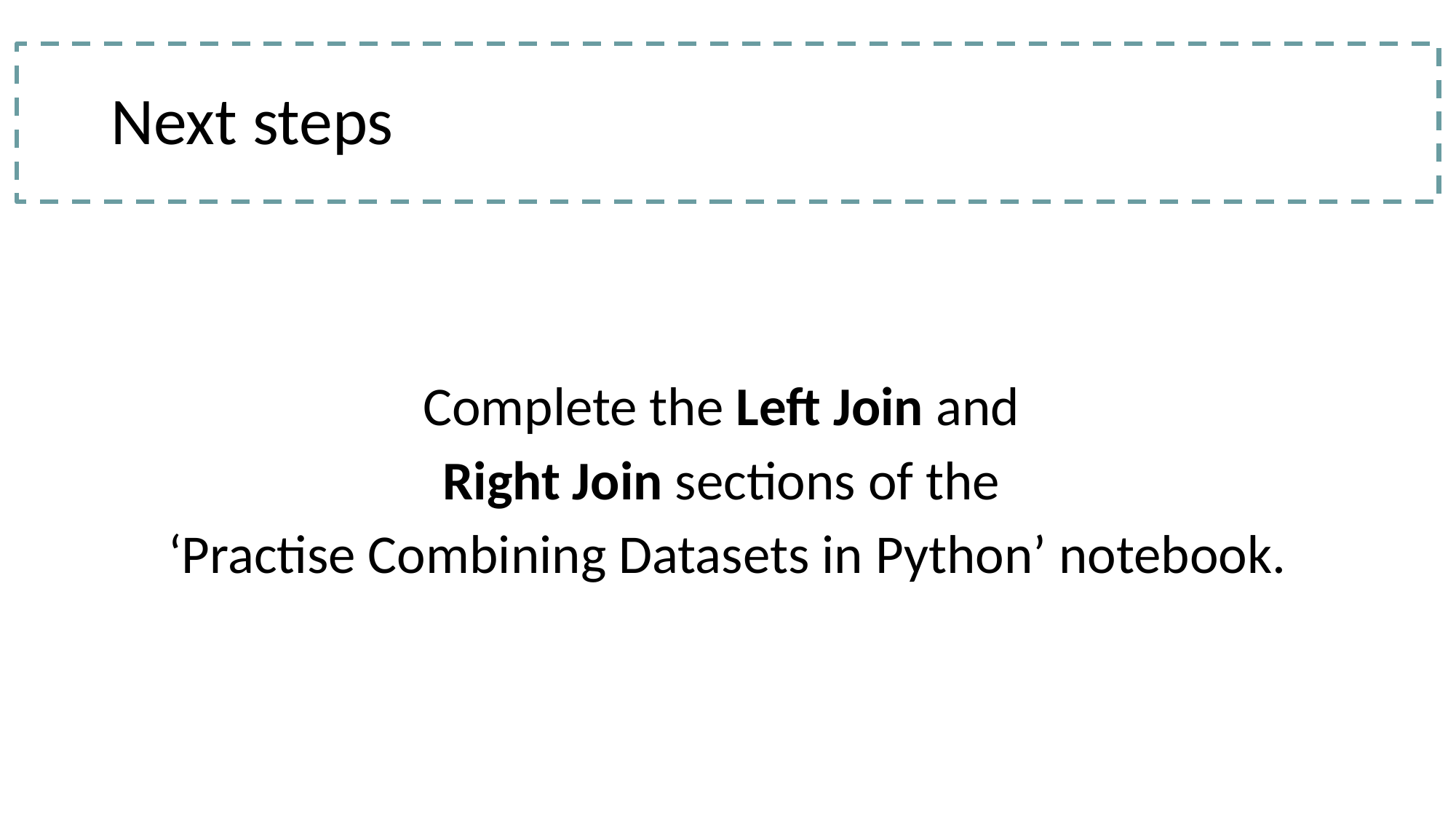

# Next steps

Complete the Left Join and
Right Join sections of the
‘Practise Combining Datasets in Python’ notebook.